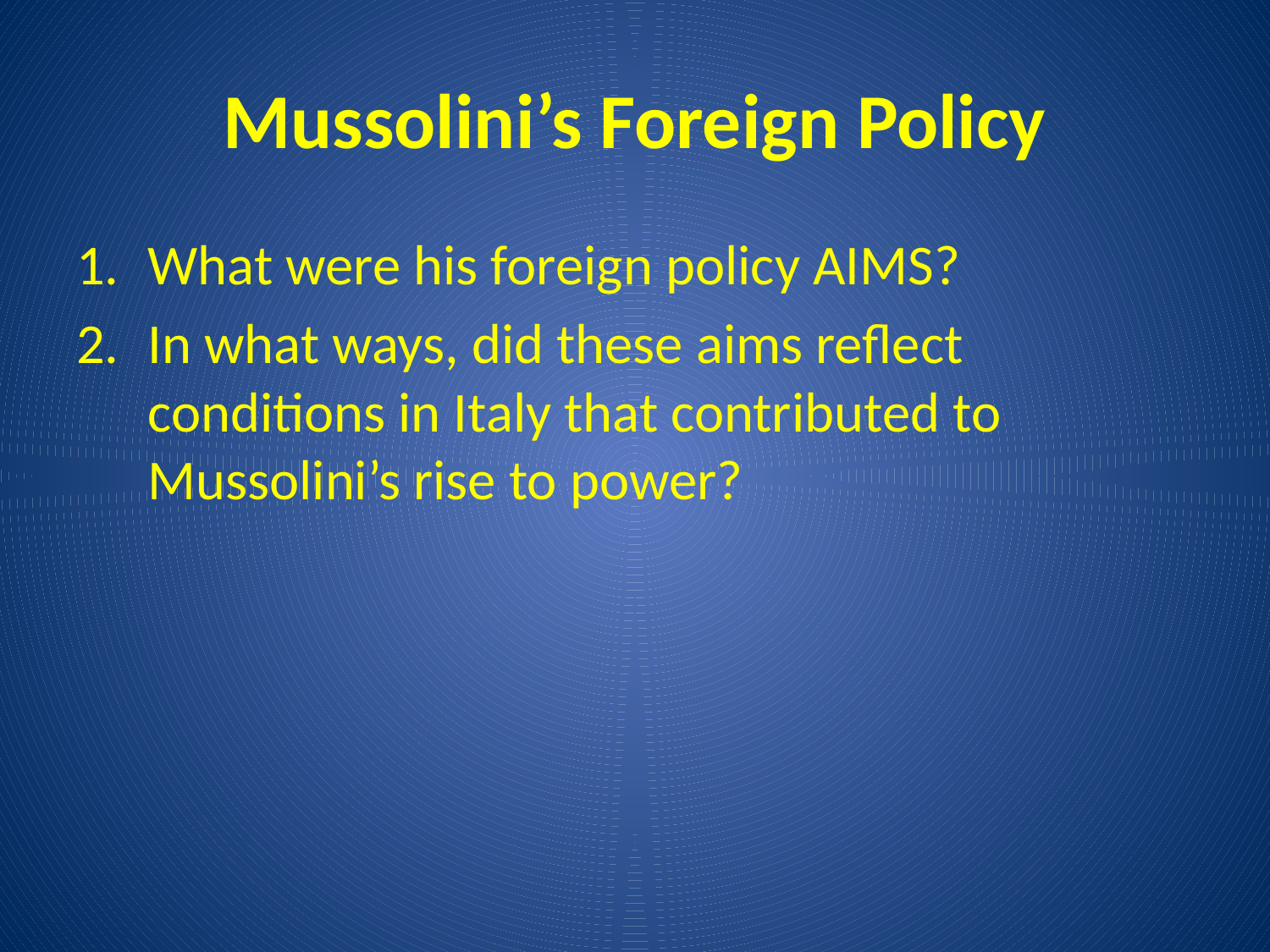

# Mussolini’s Foreign Policy
What were his foreign policy AIMS?
In what ways, did these aims reflect conditions in Italy that contributed to Mussolini’s rise to power?